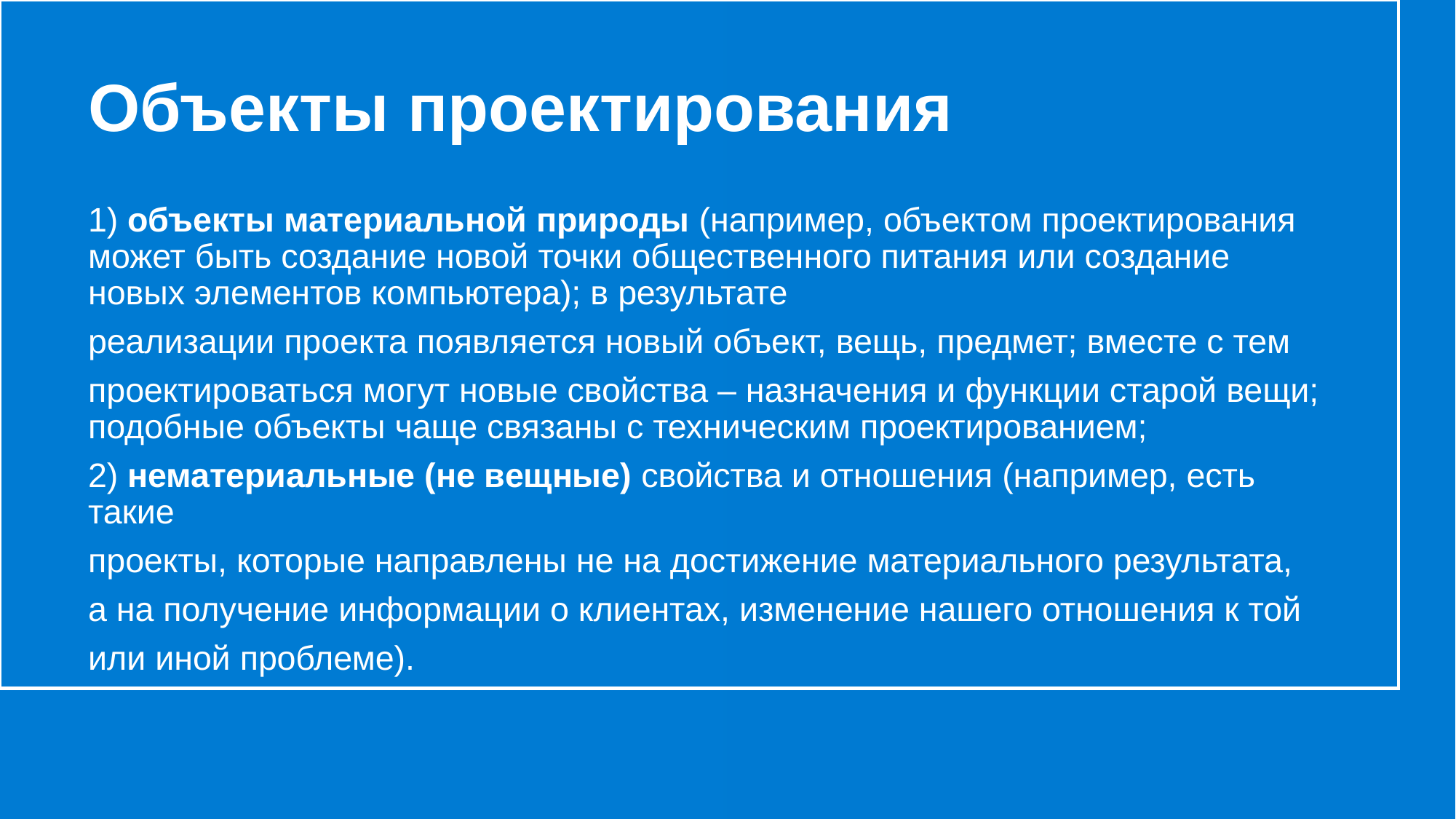

# Объекты проектирования
1) объекты материальной природы (например, объектом проектирования может быть создание новой точки общественного питания или создание новых элементов компьютера); в результате
реализации проекта появляется новый объект, вещь, предмет; вместе с тем
проектироваться могут новые свойства – назначения и функции старой вещи; подобные объекты чаще связаны с техническим проектированием;
2) нематериальные (не вещные) свойства и отношения (например, есть такие
проекты, которые направлены не на достижение материального результата,
а на получение информации о клиентах, изменение нашего отношения к той
или иной проблеме).